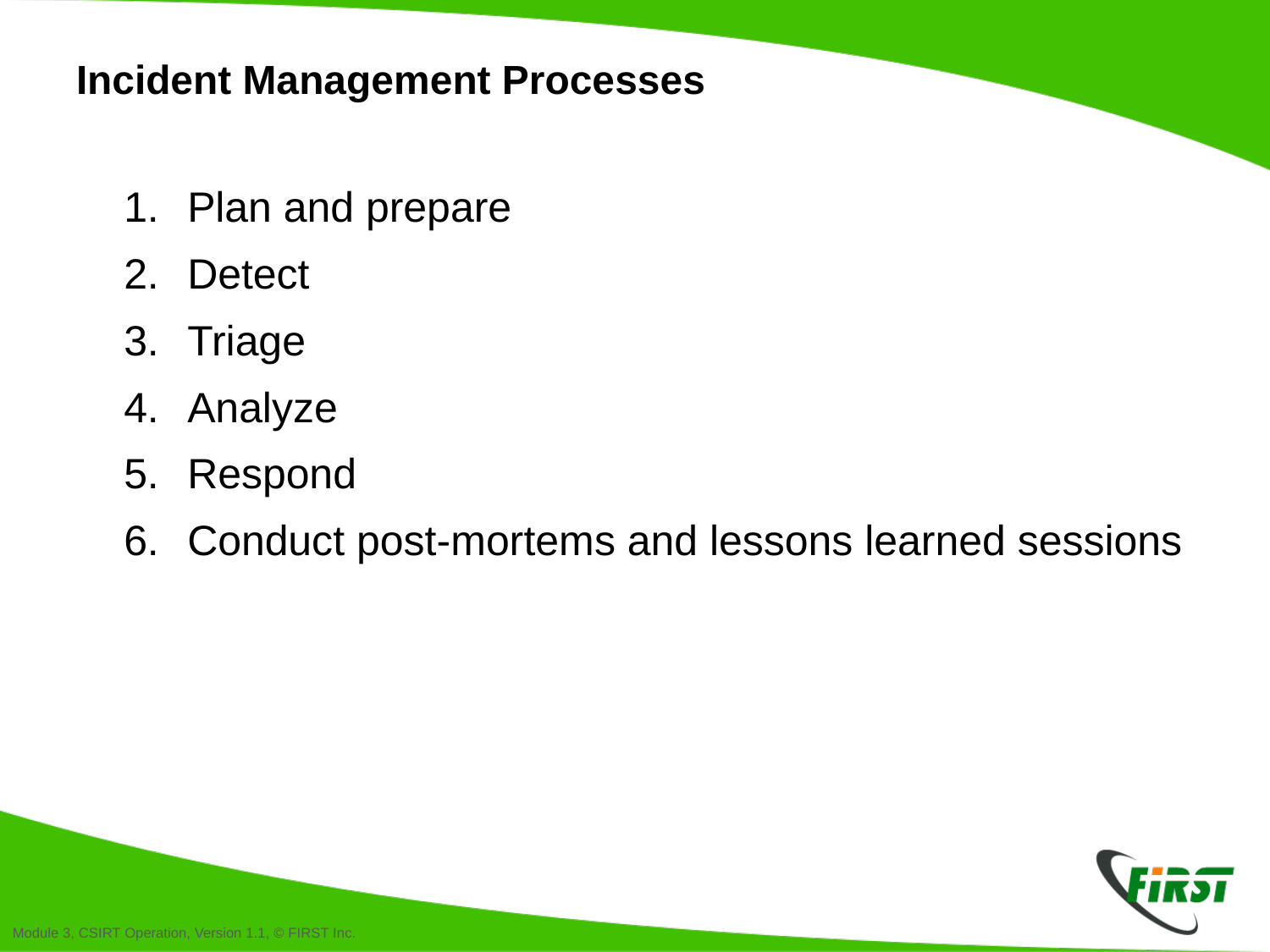

# Incident Management Processes
Plan and prepare
Detect
Triage
Analyze
Respond
Conduct post-mortems and lessons learned sessions